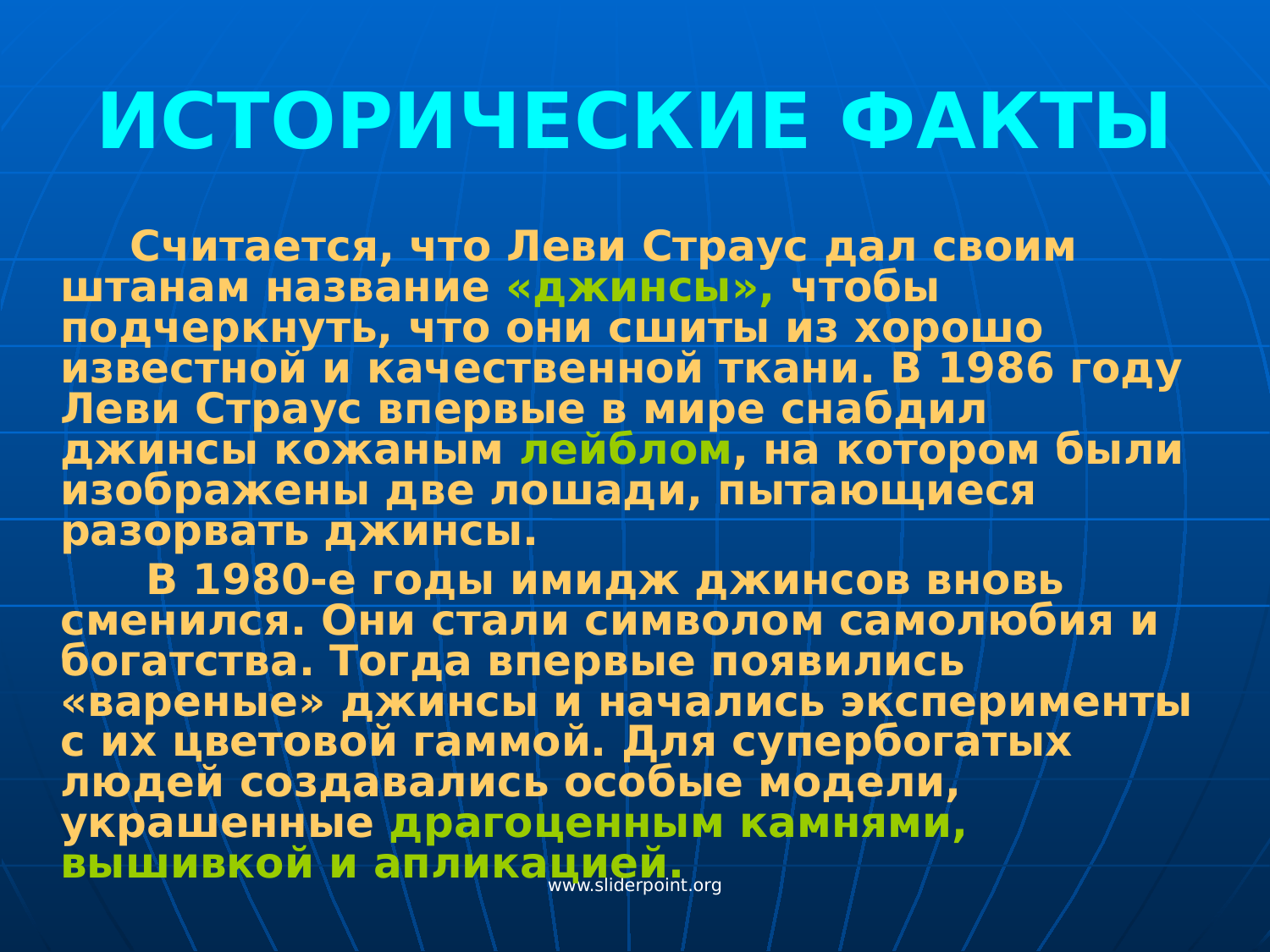

# ИСТОРИЧЕСКИЕ ФАКТЫ
               Считается, что Леви Страус дал своим штанам название «джинсы», чтобы подчеркнуть, что они сшиты из хорошо известной и качественной ткани. В 1986 году Леви Страус впервые в мире снабдил джинсы кожаным лейблом, на котором были изображены две лошади, пытающиеся разорвать джинсы.
         В 1980-е годы имидж джинсов вновь сменился. Они стали символом самолюбия и богатства. Тогда впервые появились «вареные» джинсы и начались эксперименты с их цветовой гаммой. Для супербогатых людей создавались особые модели, украшенные драгоценным камнями, вышивкой и апликацией.

www.sliderpoint.org